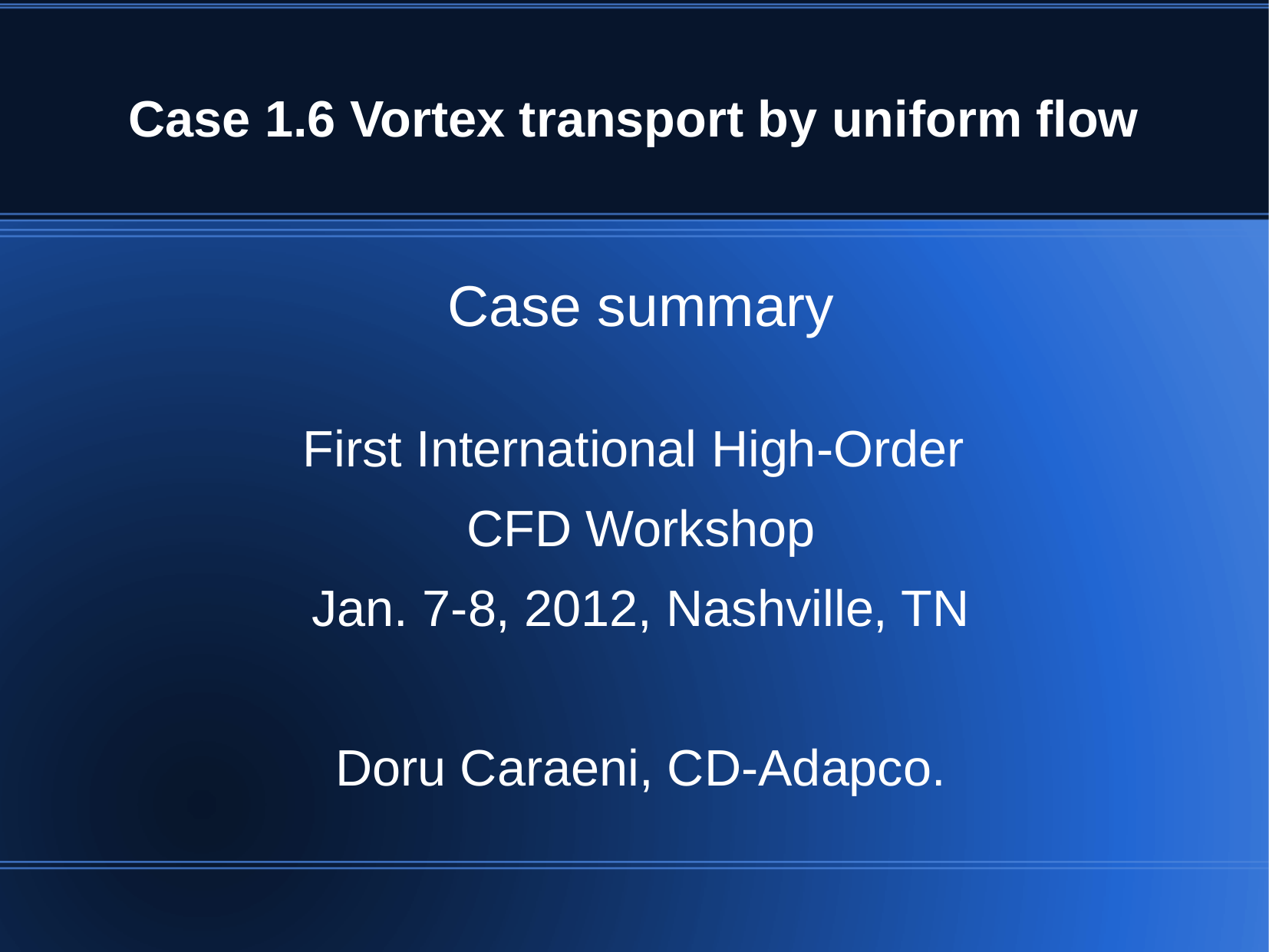

# Case 1.6 Vortex transport by uniform flow
Case summary

First International High-Order
CFD Workshop
Jan. 7-8, 2012, Nashville, TN

Doru Caraeni, CD-Adapco.